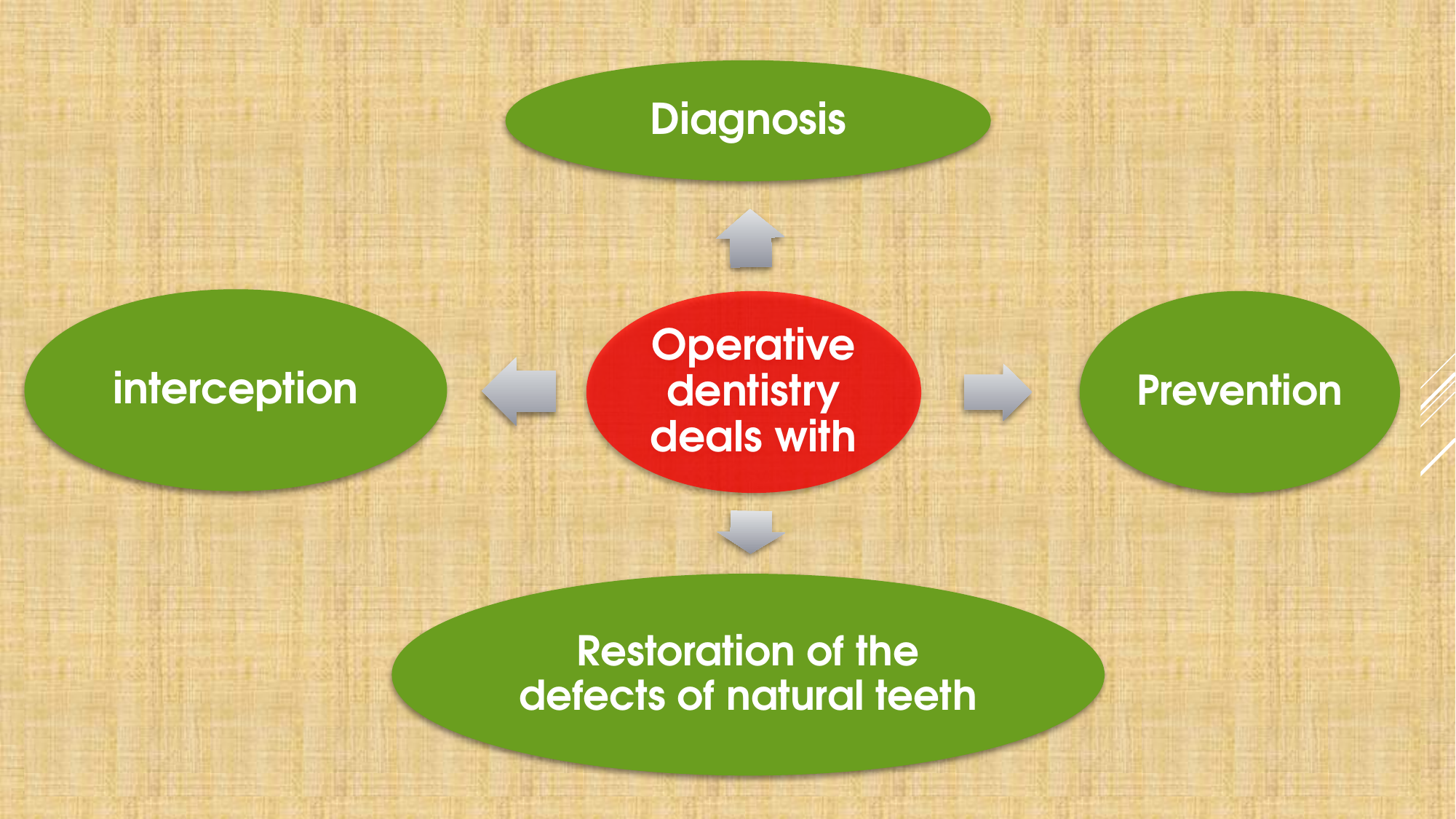

Operative dentistry deals with

Diagnosis

Prevention

Restoration of the defects of natural teeth

interception
20